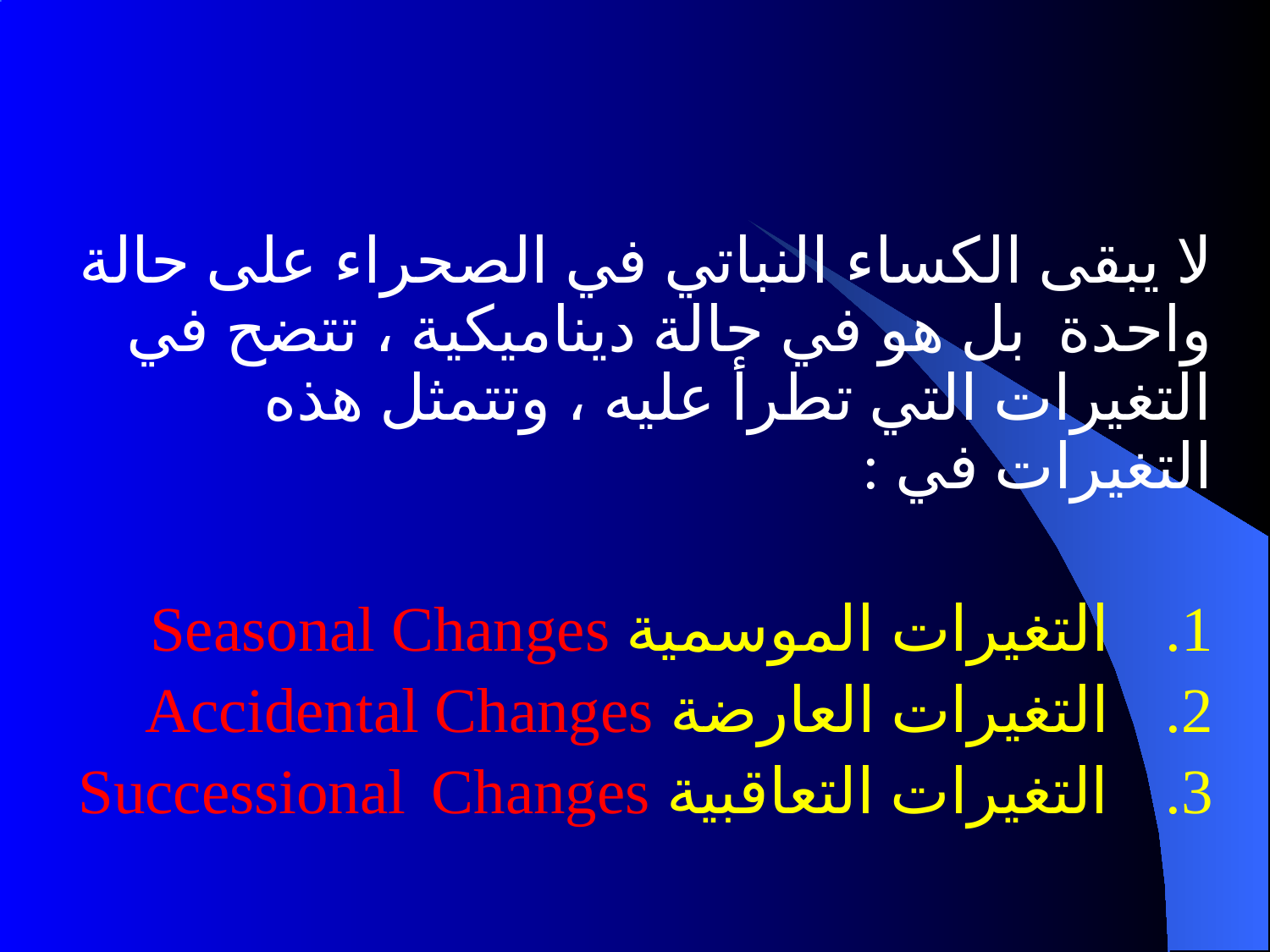

لا يبقى الكساء النباتي في الصحراء على حالة واحدة  بل هو في حالة ديناميكية ، تتضح في التغيرات التي تطرأ عليه ، وتتمثل هذه التغيرات في :

التغيرات الموسمية Seasonal Changes
التغيرات العارضة Accidental Changes
التغيرات التعاقبية Successional Changes